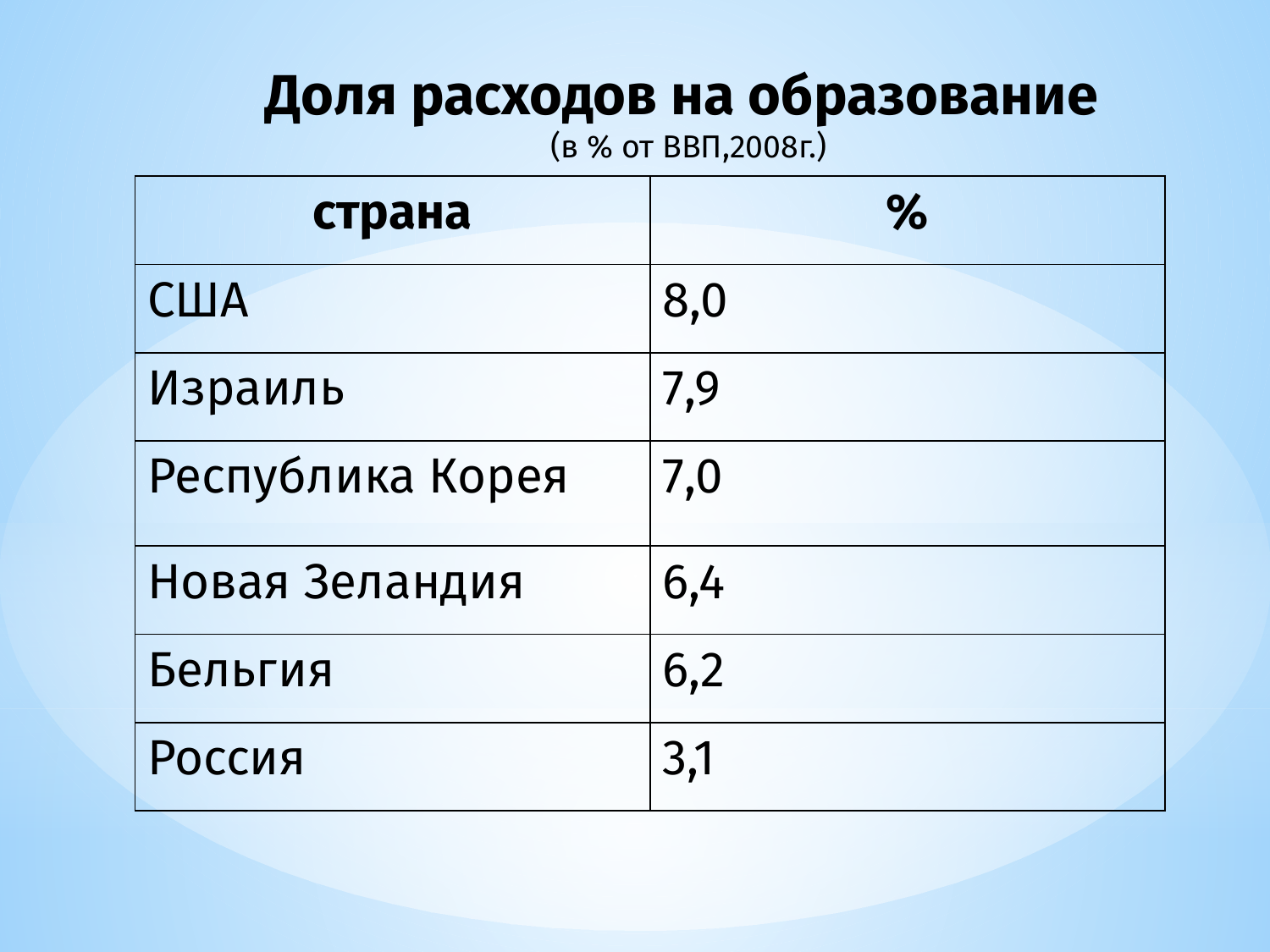

Доля расходов на образование
(в % от ВВП,2008г.)
| страна | % |
| --- | --- |
| США | 8,0 |
| Израиль | 7,9 |
| Республика Корея | 7,0 |
| Новая Зеландия | 6,4 |
| Бельгия | 6,2 |
| Россия | 3,1 |